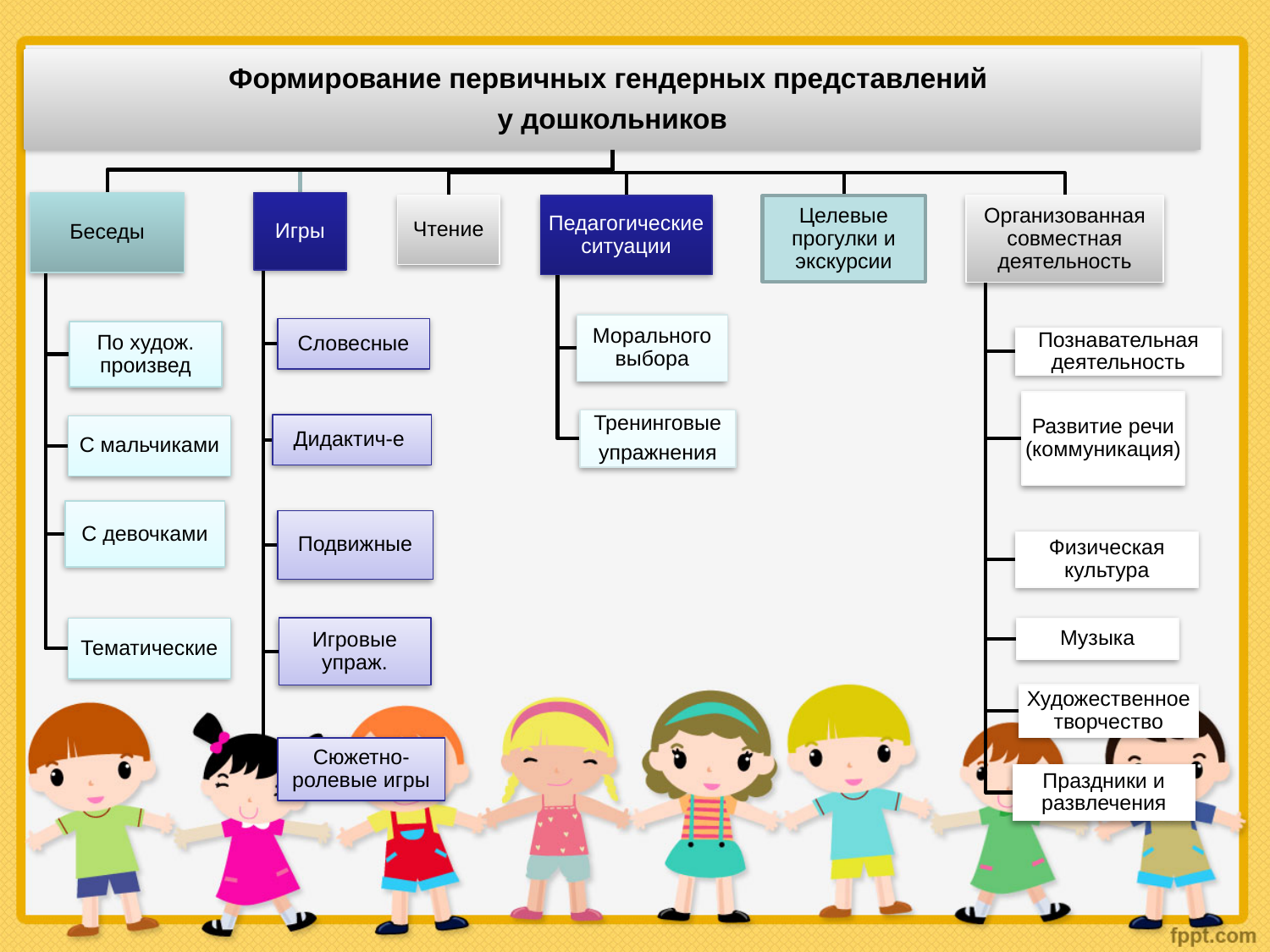

Формирование первичных гендерных представлений
у дошкольников
Беседы
По худож. произвед
С мальчиками
С девочками
Тематические
Игры
Словесные
Дидактич-е
Подвижные
Игровые упраж.
Сюжетно-ролевые игры
Чтение
Педагогические ситуации
Морального выбора
Тренинговые
упражнения
Целевые прогулки и экскурсии
Организованная совместная деятельность
Познавательная деятельность
Развитие речи (коммуникация)
Физическая культура
Музыка
Художественное творчество
Праздники и развлечения